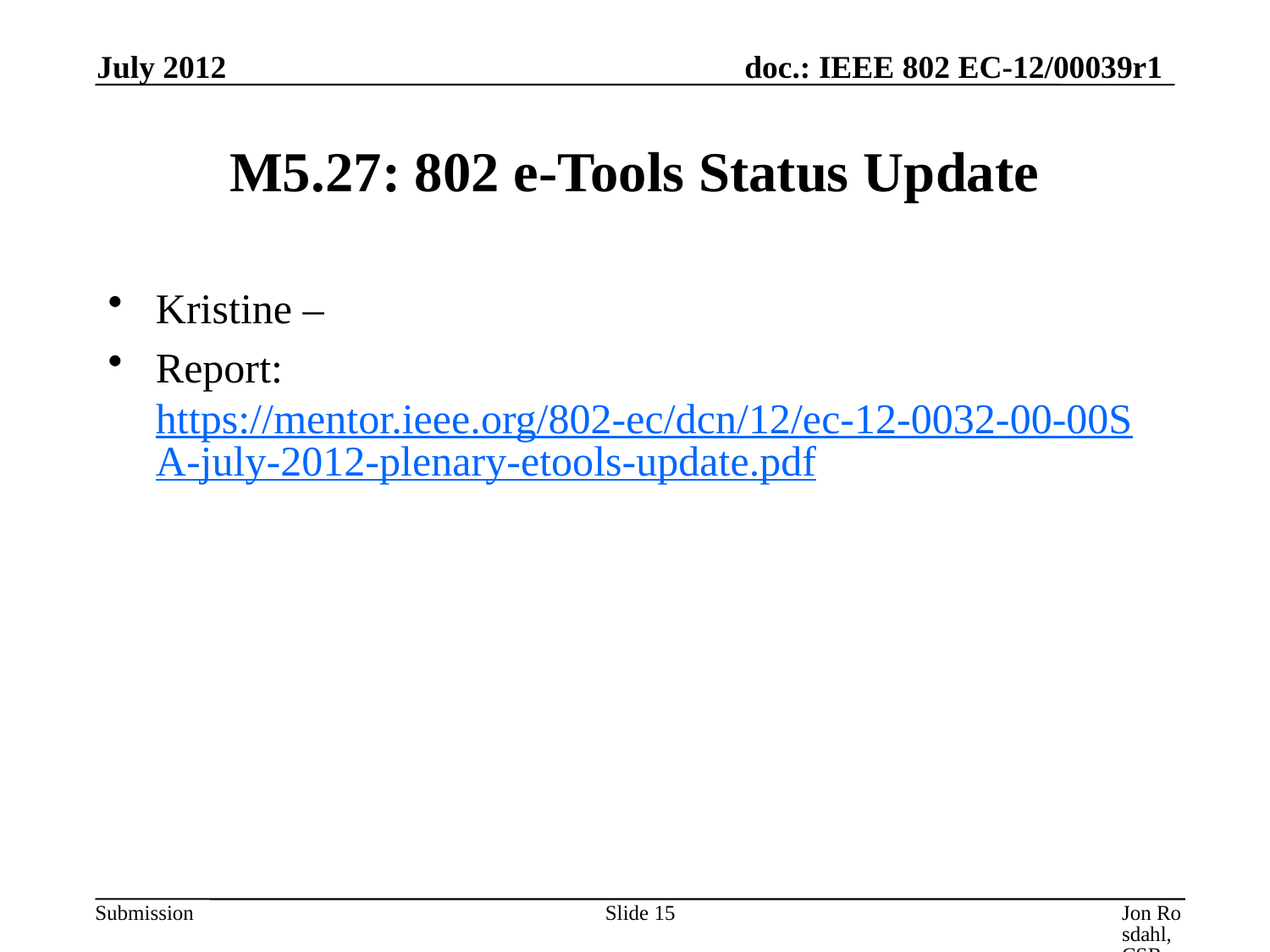

July 2012
# M5.27: 802 e-Tools Status Update
Kristine –
Report: https://mentor.ieee.org/802-ec/dcn/12/ec-12-0032-00-00SA-july-2012-plenary-etools-update.pdf

Slide 15
Jon Rosdahl, CSR